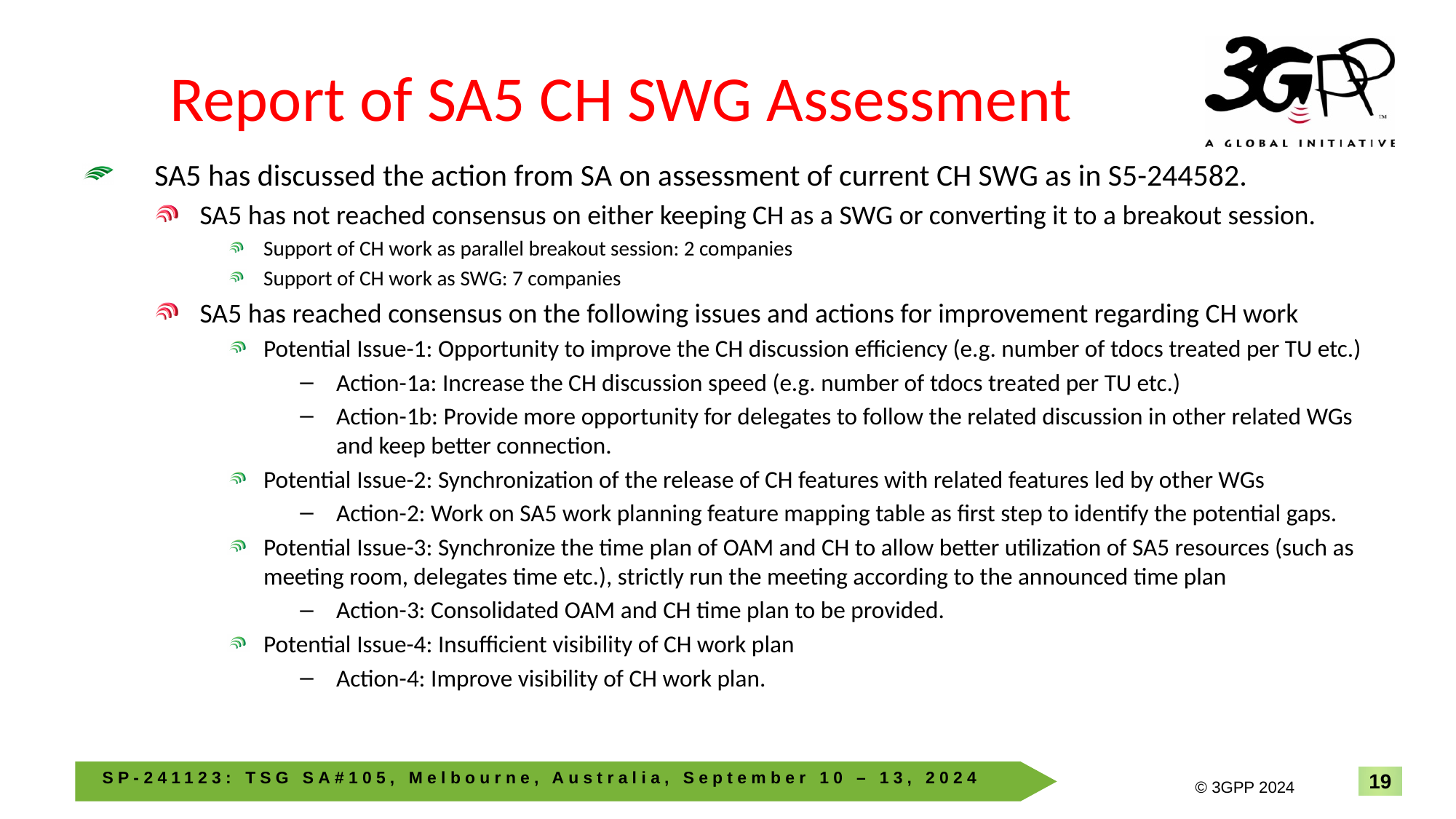

# Report of SA5 CH SWG Assessment
SA5 has discussed the action from SA on assessment of current CH SWG as in S5-244582.
SA5 has not reached consensus on either keeping CH as a SWG or converting it to a breakout session.
Support of CH work as parallel breakout session: 2 companies
Support of CH work as SWG: 7 companies
SA5 has reached consensus on the following issues and actions for improvement regarding CH work
Potential Issue-1: Opportunity to improve the CH discussion efficiency (e.g. number of tdocs treated per TU etc.)
Action-1a: Increase the CH discussion speed (e.g. number of tdocs treated per TU etc.)
Action-1b: Provide more opportunity for delegates to follow the related discussion in other related WGs and keep better connection.
Potential Issue-2: Synchronization of the release of CH features with related features led by other WGs
Action-2: Work on SA5 work planning feature mapping table as first step to identify the potential gaps.
Potential Issue-3: Synchronize the time plan of OAM and CH to allow better utilization of SA5 resources (such as meeting room, delegates time etc.), strictly run the meeting according to the announced time plan
Action-3: Consolidated OAM and CH time plan to be provided.
Potential Issue-4: Insufficient visibility of CH work plan
Action-4: Improve visibility of CH work plan.